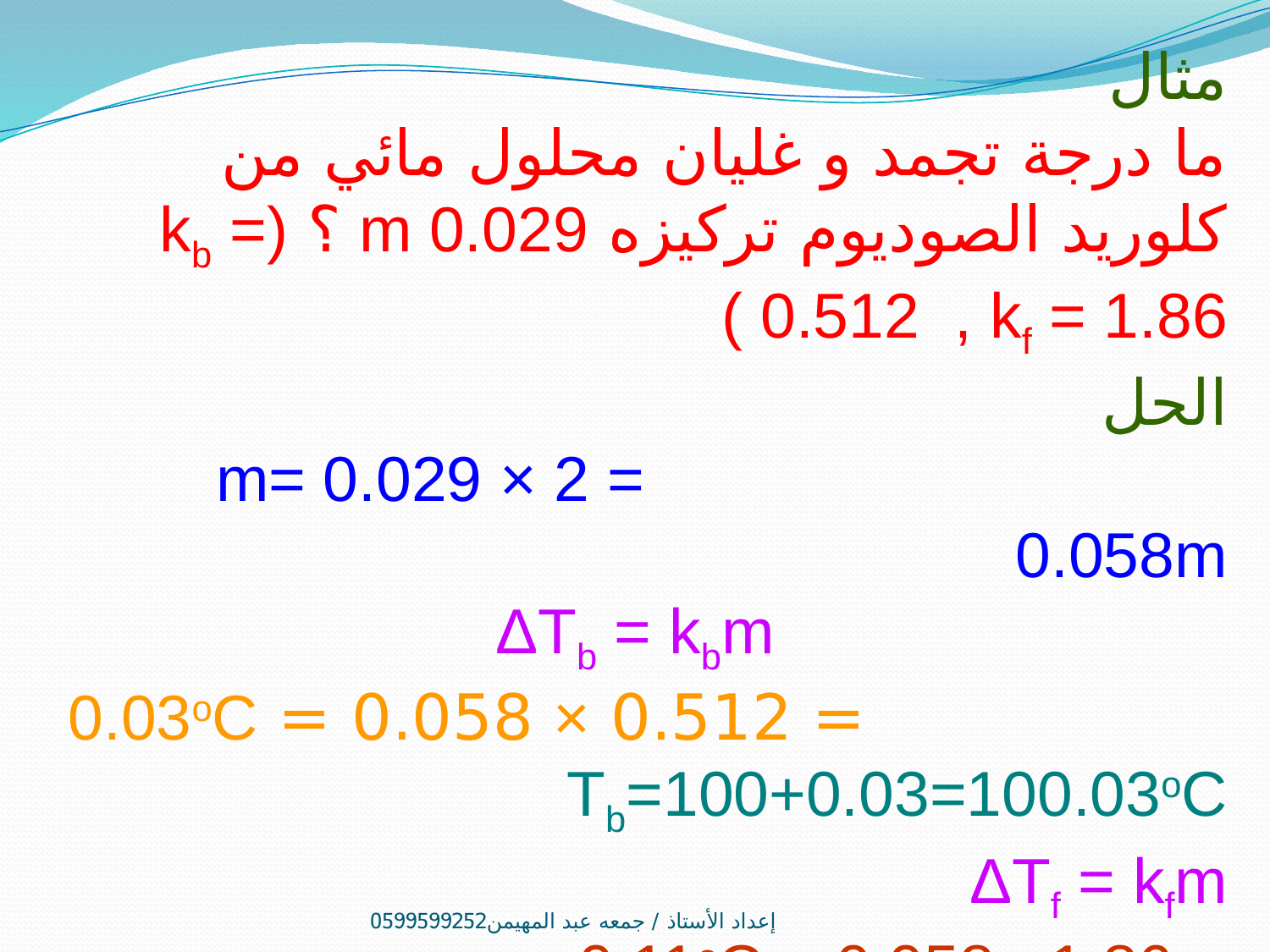

مثال
ما درجة تجمد و غليان محلول مائي من كلوريد الصوديوم تركيزه 0.029 m ؟ (kb = 0.512  , kf = 1.86 )
الحل
                             m= 0.029 × 2 = 0.058m
ΔTb = kbm
                  = 0.512 × 0.058 = 0.03oC
Tb=100+0.03=100.03oC
ΔTf = kfm
= 1.86 ×0.058 = 0.11oC
Tf =0-0.11= -0.11oC
إعداد الأستاذ / جمعه عبد المهيمن0599599252